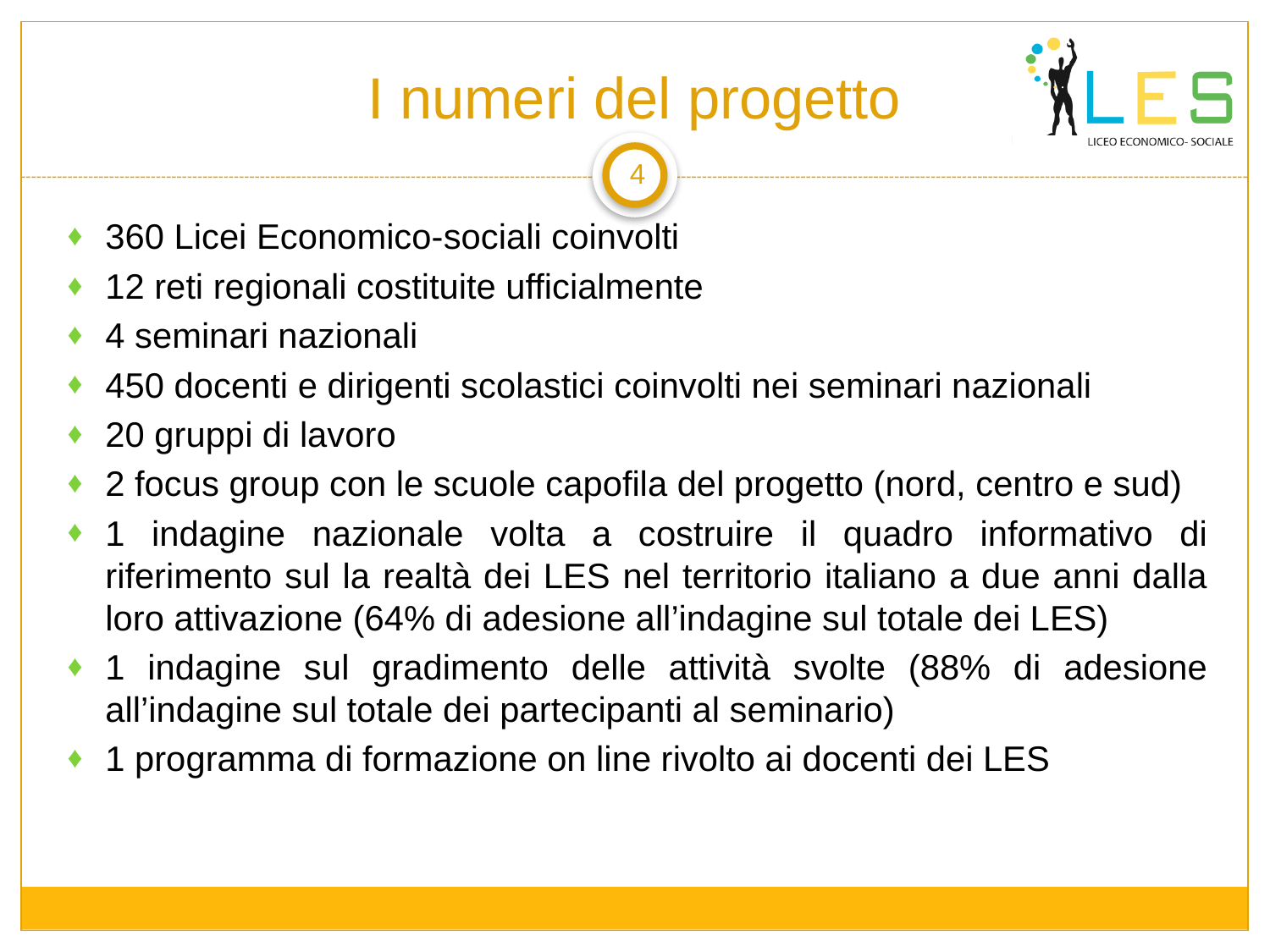

# I numeri del progetto
4
360 Licei Economico-sociali coinvolti
12 reti regionali costituite ufficialmente
4 seminari nazionali
450 docenti e dirigenti scolastici coinvolti nei seminari nazionali
20 gruppi di lavoro
2 focus group con le scuole capofila del progetto (nord, centro e sud)
1 indagine nazionale volta a costruire il quadro informativo di riferimento sul la realtà dei LES nel territorio italiano a due anni dalla loro attivazione (64% di adesione all’indagine sul totale dei LES)
1 indagine sul gradimento delle attività svolte (88% di adesione all’indagine sul totale dei partecipanti al seminario)
1 programma di formazione on line rivolto ai docenti dei LES